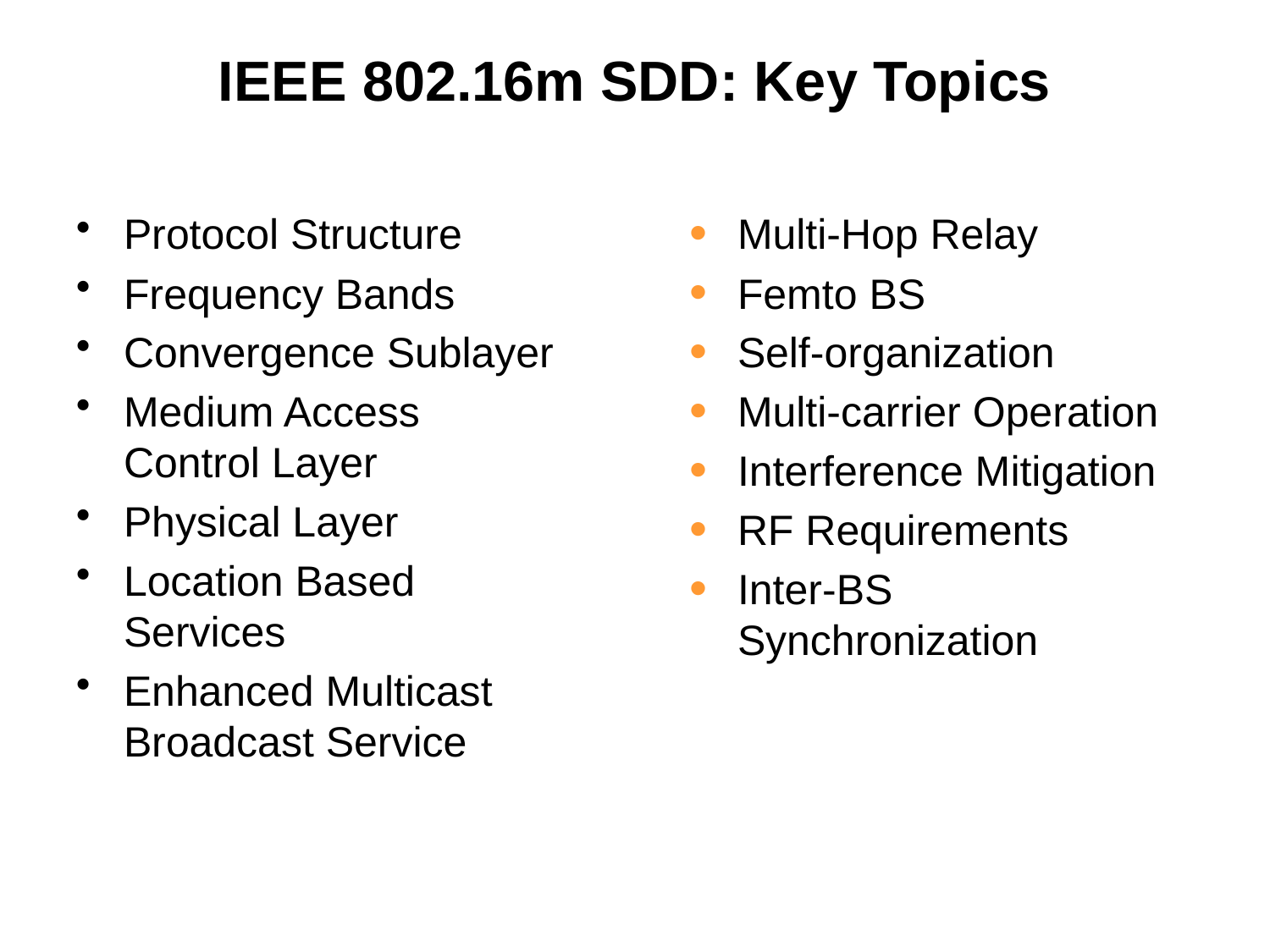

# IEEE 802.16m SDD: Key Topics
Protocol Structure
Frequency Bands
Convergence Sublayer
Medium Access Control Layer
Physical Layer
Location Based Services
Enhanced Multicast Broadcast Service
Multi-Hop Relay
Femto BS
Self-organization
Multi-carrier Operation
Interference Mitigation
RF Requirements
Inter-BS Synchronization